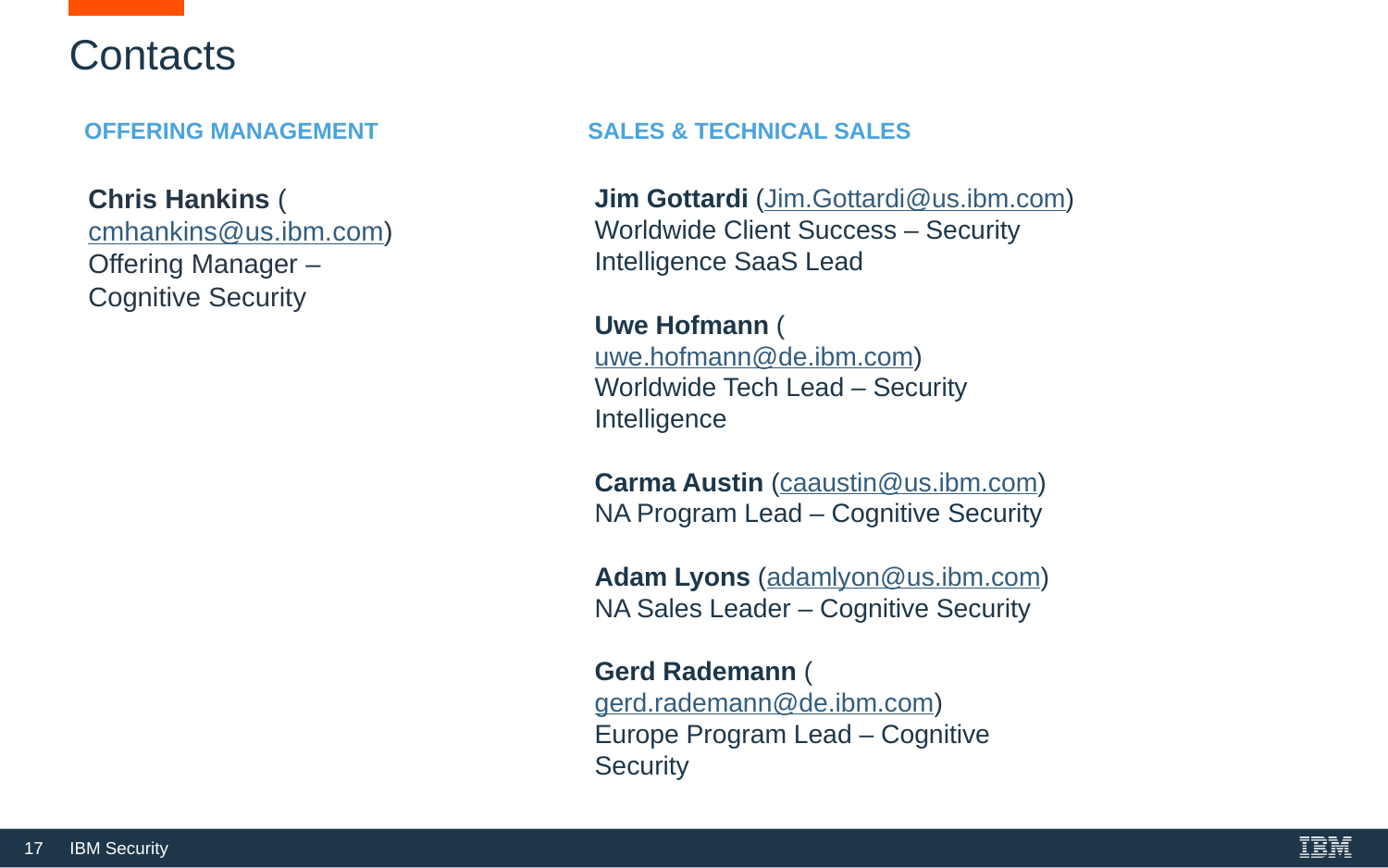

# Contacts
OFFERING MANAGEMENT
SALES & TECHNICAL SALES
Chris Hankins (cmhankins@us.ibm.com)
Offering Manager – Cognitive Security
Jim Gottardi (Jim.Gottardi@us.ibm.com)
Worldwide Client Success – Security Intelligence SaaS Lead

Uwe Hofmann (uwe.hofmann@de.ibm.com)
Worldwide Tech Lead – Security Intelligence

Carma Austin (caaustin@us.ibm.com)
NA Program Lead – Cognitive Security

Adam Lyons (adamlyon@us.ibm.com)
NA Sales Leader – Cognitive Security

Gerd Rademann (gerd.rademann@de.ibm.com)
Europe Program Lead – Cognitive Security